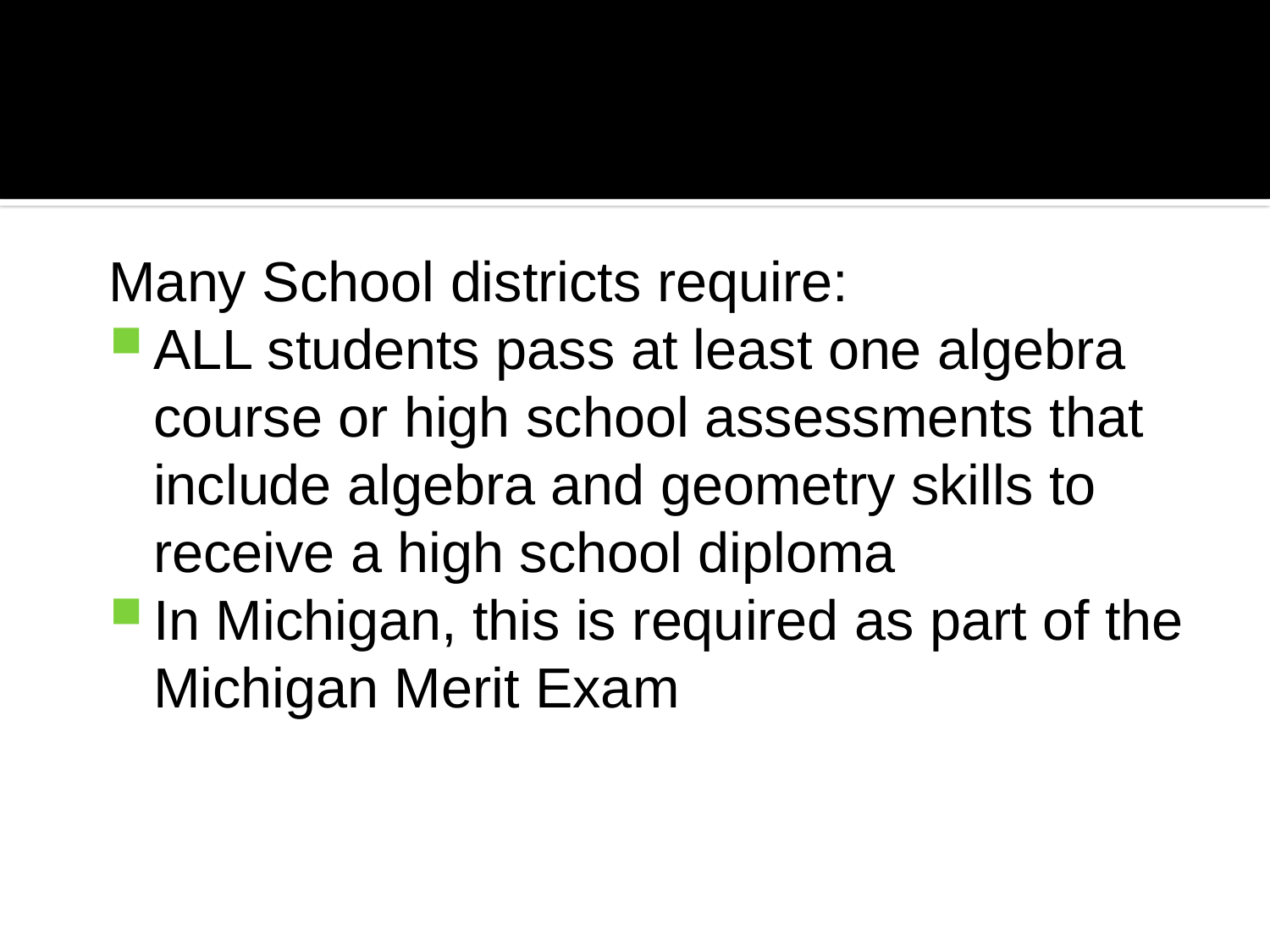

Many School districts require:
ALL students pass at least one algebra course or high school assessments that include algebra and geometry skills to receive a high school diploma
In Michigan, this is required as part of the Michigan Merit Exam